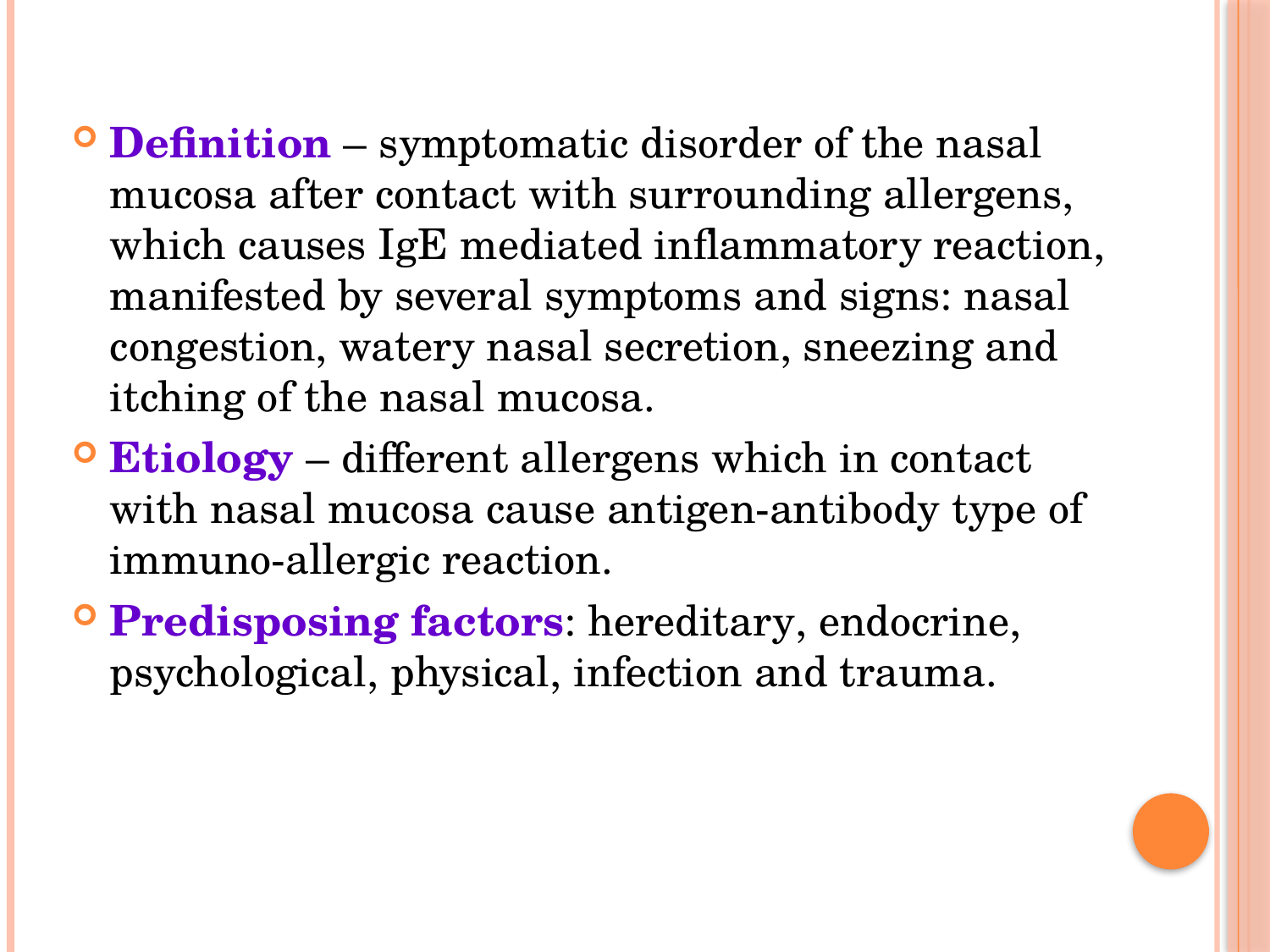

Definition – symptomatic disorder of the nasal mucosa after contact with surrounding allergens, which causes IgE mediated inflammatory reaction, manifested by several symptoms and signs: nasal congestion, watery nasal secretion, sneezing and itching of the nasal mucosa.
Etiology – different allergens which in contact with nasal mucosa cause antigen-antibody type of immuno-allergic reaction.
Predisposing factors: hereditary, endocrine, psychological, physical, infection and trauma.